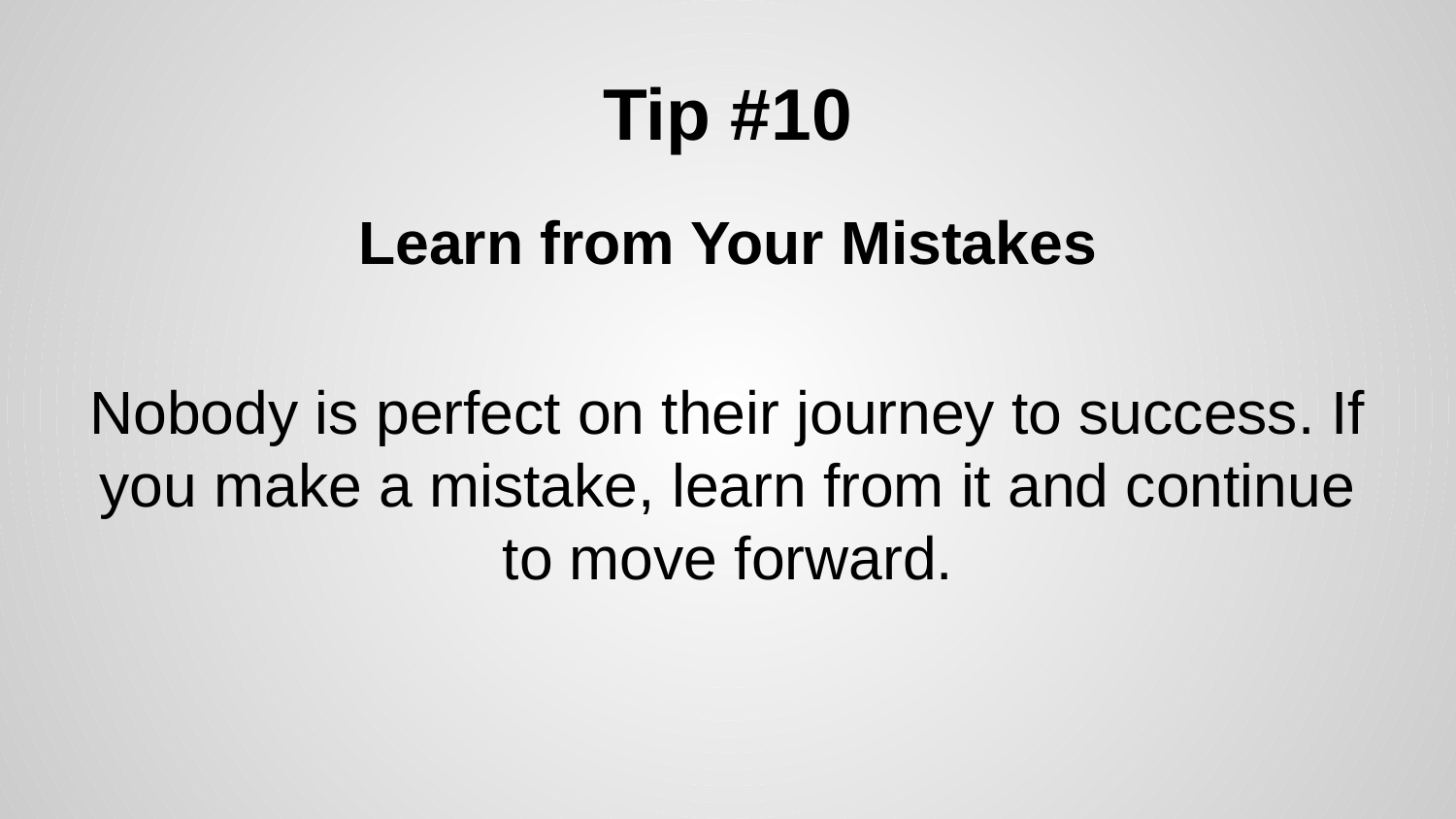

# Tip #10
Learn from Your Mistakes

Nobody is perfect on their journey to success. If you make a mistake, learn from it and continue to move forward.